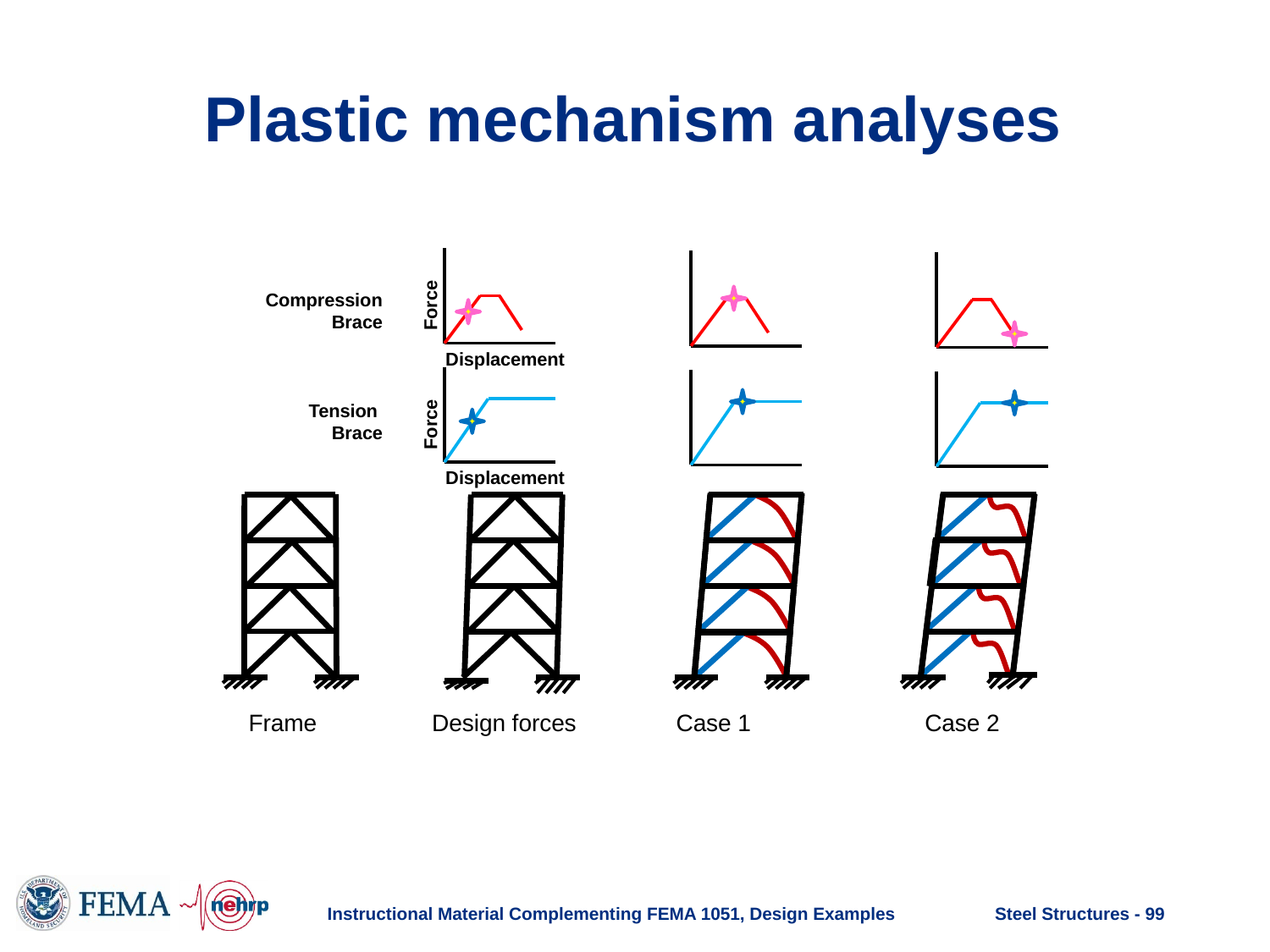

# Plastic mechanism analyses
Compression
Brace

Tension
Brace

Design forces

Case 1

Case 2

Force
Displacement
Force
Displacement
Frame
Instructional Material Complementing FEMA 1051, Design Examples
Steel Structures - 99